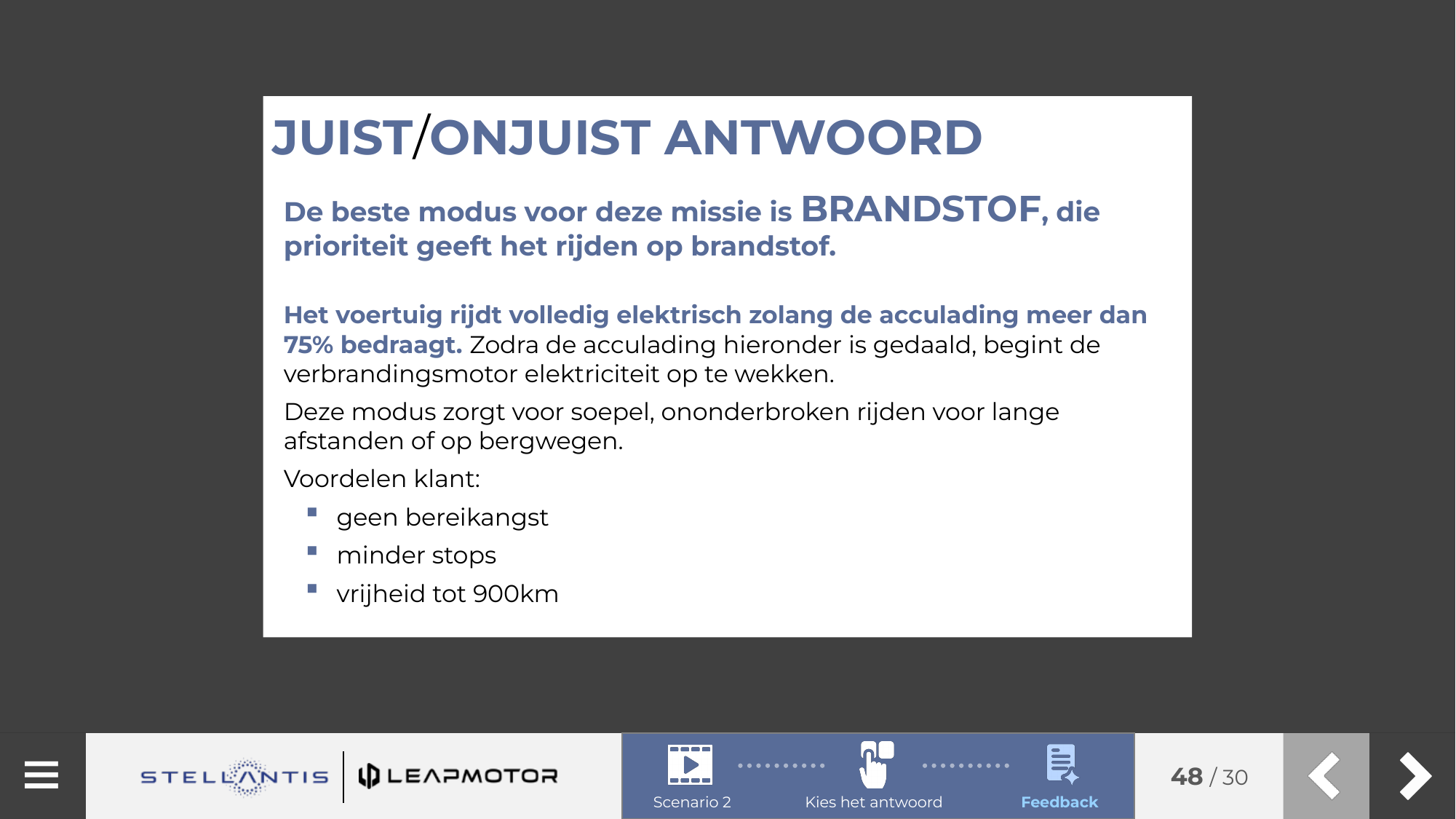

Juist/onjuist antwoord
De beste modus voor deze missie is BRANDSTOF, die prioriteit geeft het rijden op brandstof.

Het voertuig rijdt volledig elektrisch zolang de acculading meer dan 75% bedraagt. Zodra de acculading hieronder is gedaald, begint de verbrandingsmotor elektriciteit op te wekken.
Deze modus zorgt voor soepel, ononderbroken rijden voor lange afstanden of op bergwegen.
Voordelen klant:
geen bereikangst
minder stops
vrijheid tot 900km
Scenario 2